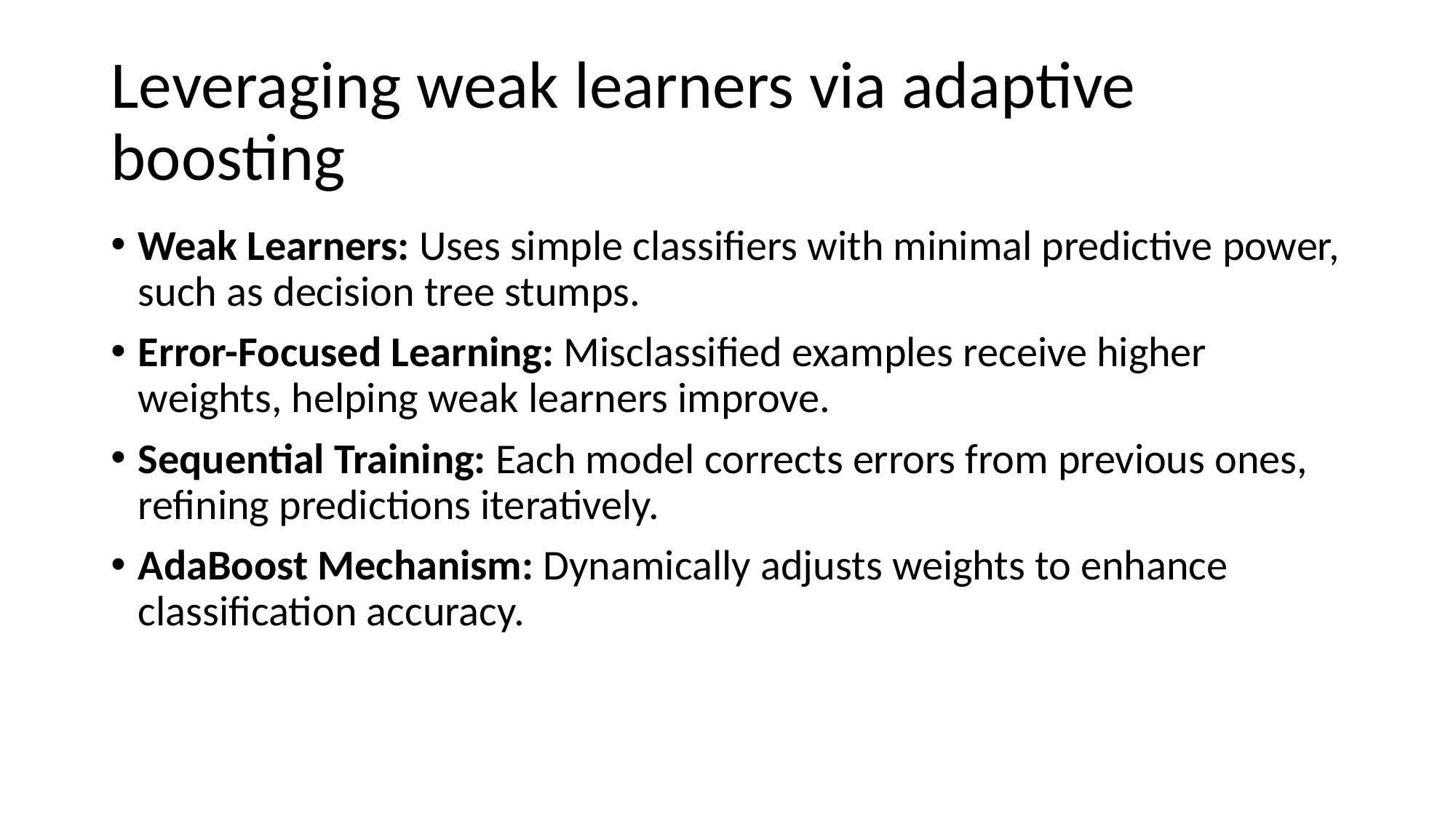

# Leveraging weak learners via adaptive boosting
Weak Learners: Uses simple classifiers with minimal predictive power, such as decision tree stumps.
Error-Focused Learning: Misclassified examples receive higher weights, helping weak learners improve.
Sequential Training: Each model corrects errors from previous ones, refining predictions iteratively.
AdaBoost Mechanism: Dynamically adjusts weights to enhance classification accuracy.